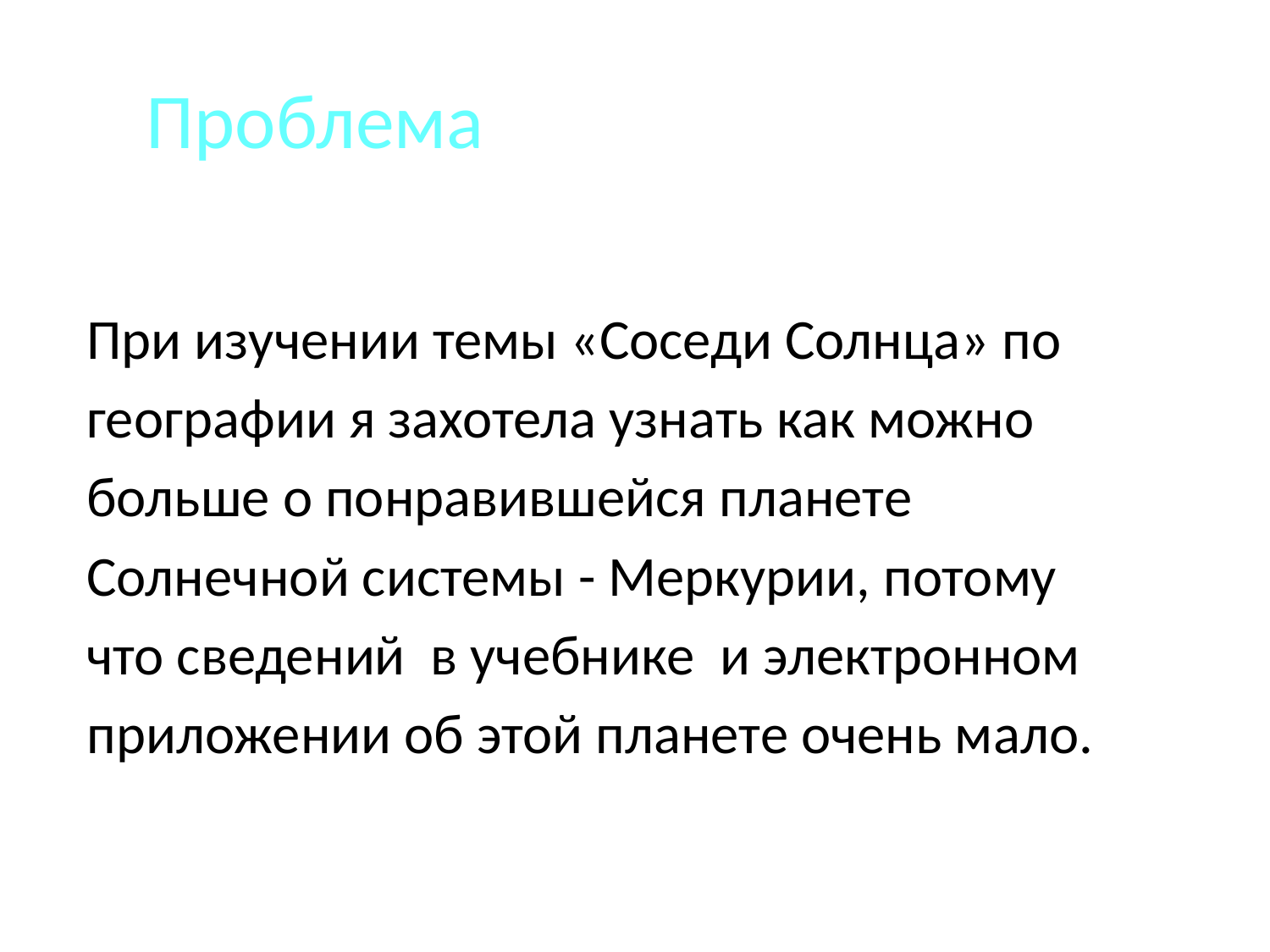

# Проблема
При изучении темы «Соседи Солнца» по
географии я захотела узнать как можно
больше о понравившейся планете
Солнечной системы - Меркурии, потому
что сведений  в учебнике  и электронном
приложении об этой планете очень мало.